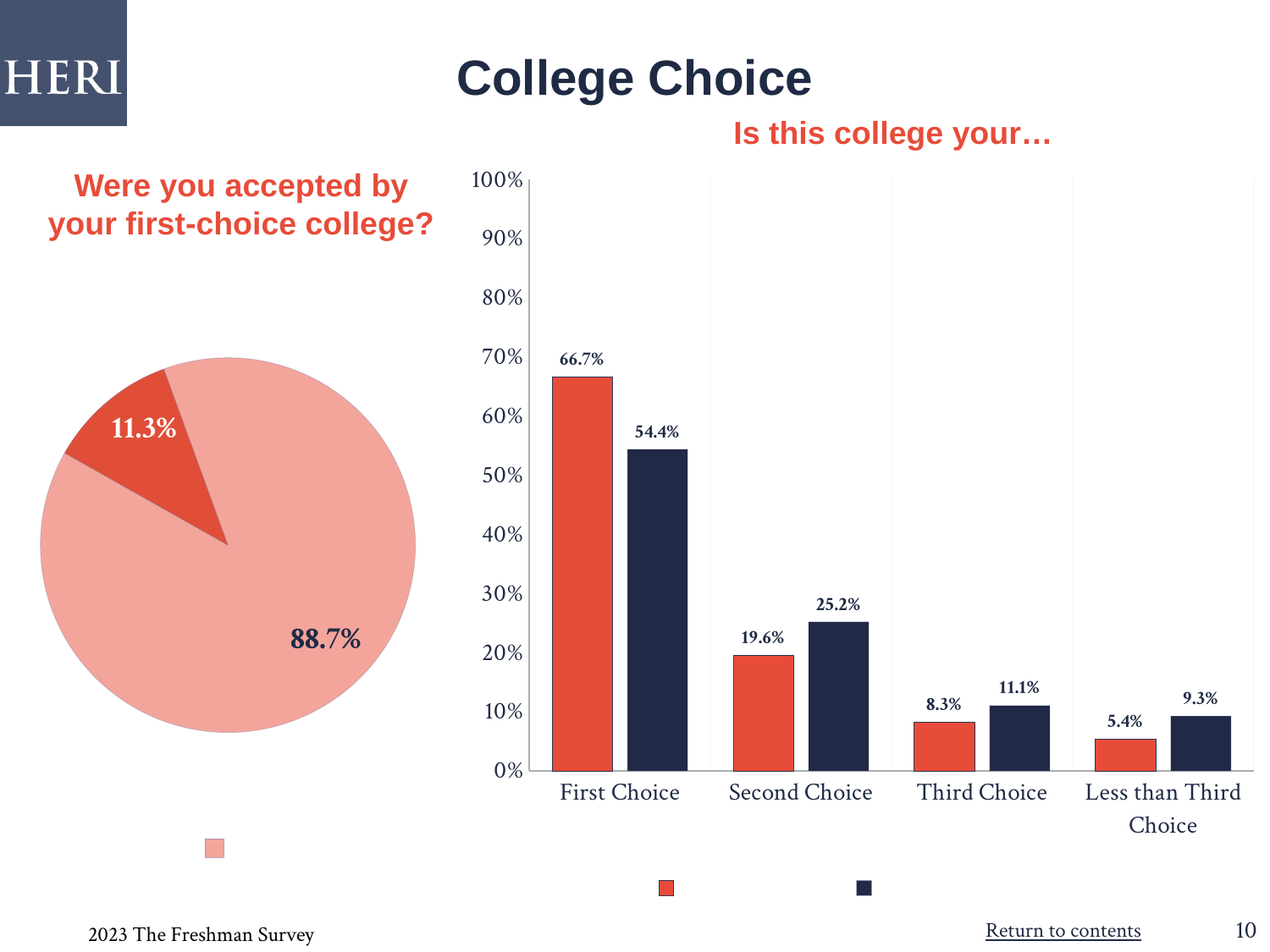

College Choice
Is this college your…

### Chart

| Category | Your Institution | Comparison Group |
|---|---|---|
| First Choice | 0.6667 | 0.5442 |
| Second Choice | 0.1961 | 0.2523 |
| Third Choice | 0.0833 | 0.1108 |
| Less than Third Choice | 0.0539 | 0.0927 |
Were you accepted by your first-choice college?

### Chart

| Category | Accepted by first choice |
|---|---|
| Yes | 0.8873 |
| No | 0.1127 |
2023 The Freshman Survey
Return to contents
10